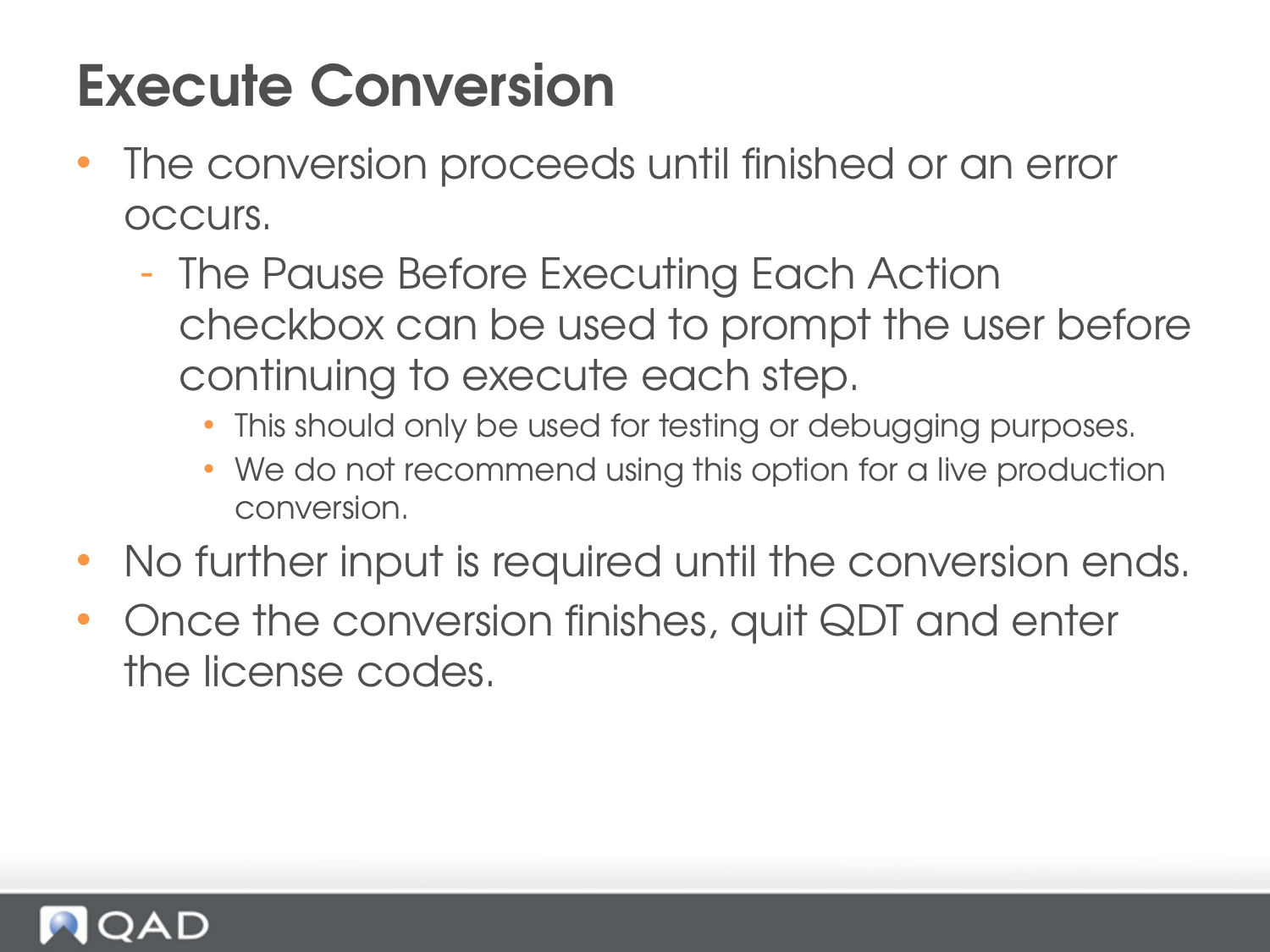

# Execute Conversion
The conversion proceeds until finished or an error occurs.
The Pause Before Executing Each Action checkbox can be used to prompt the user before continuing to execute each step.
This should only be used for testing or debugging purposes.
We do not recommend using this option for a live production conversion.
No further input is required until the conversion ends.
Once the conversion finishes, quit QDT and enter the license codes.